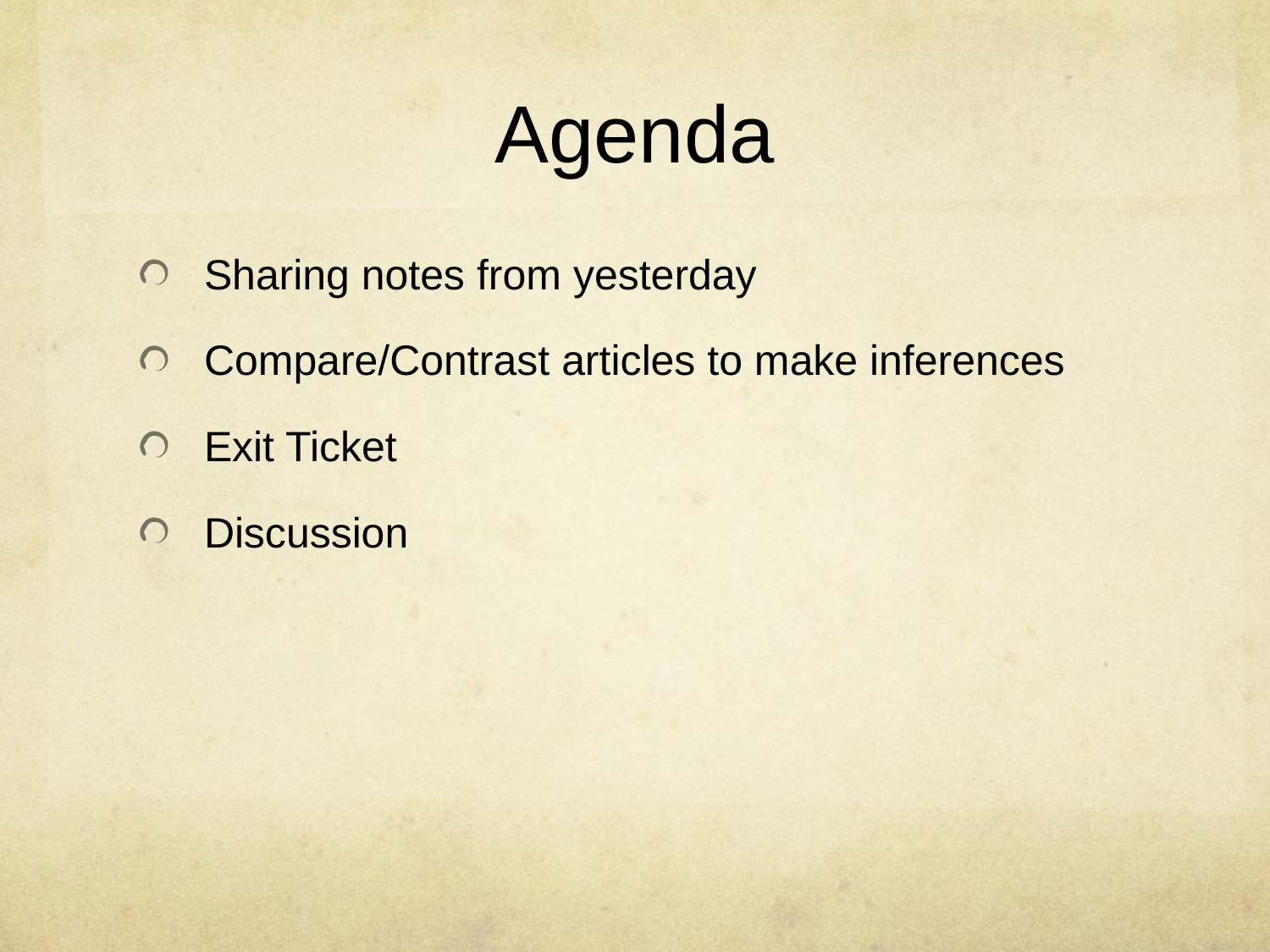

# Agenda
Sharing notes from yesterday
Compare/Contrast articles to make inferences
Exit Ticket
Discussion